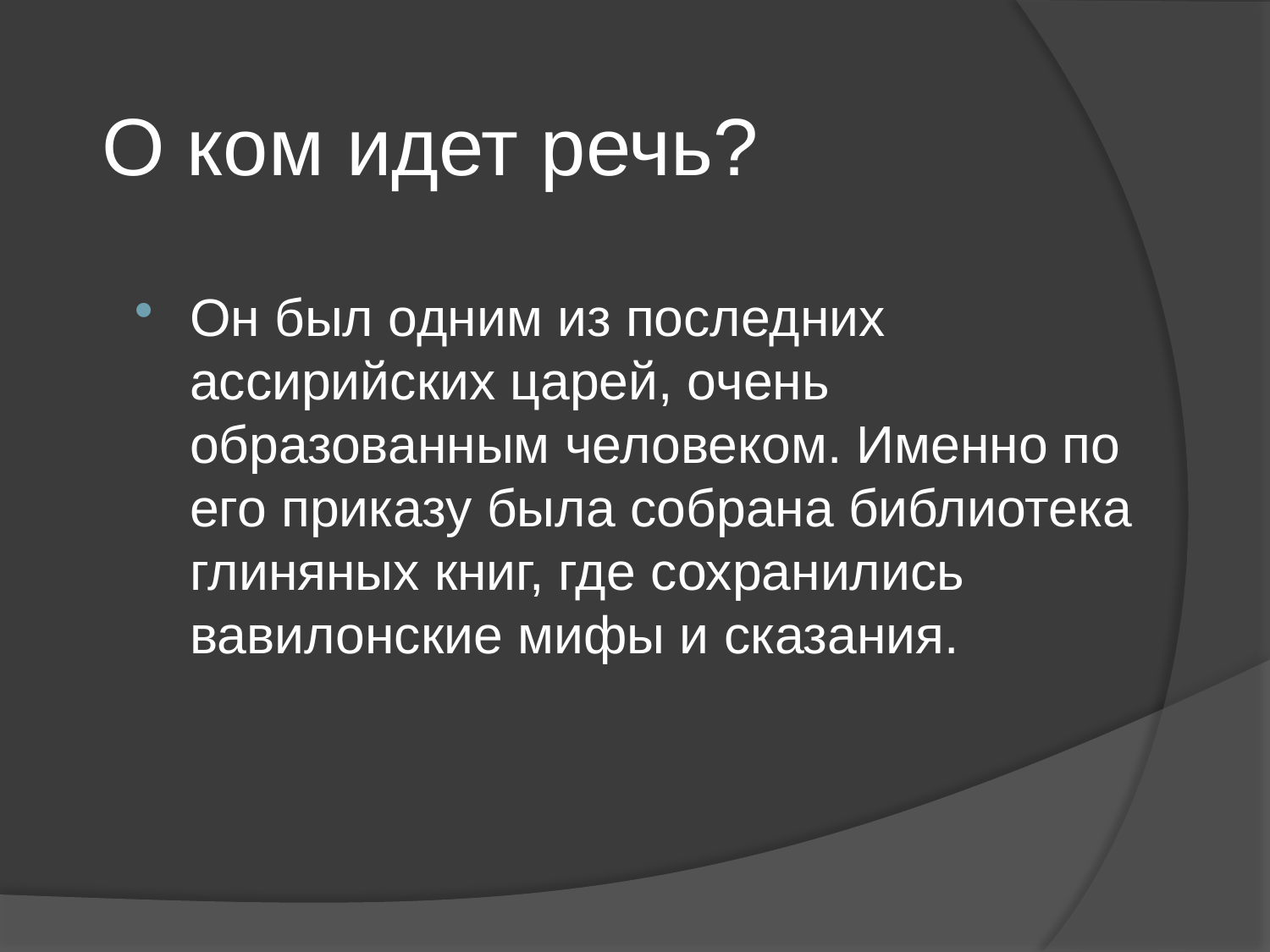

# О ком идет речь?
Он был одним из последних ассирийских царей, очень образованным человеком. Именно по его приказу была собрана библиотека глиняных книг, где сохранились вавилонские мифы и сказания.